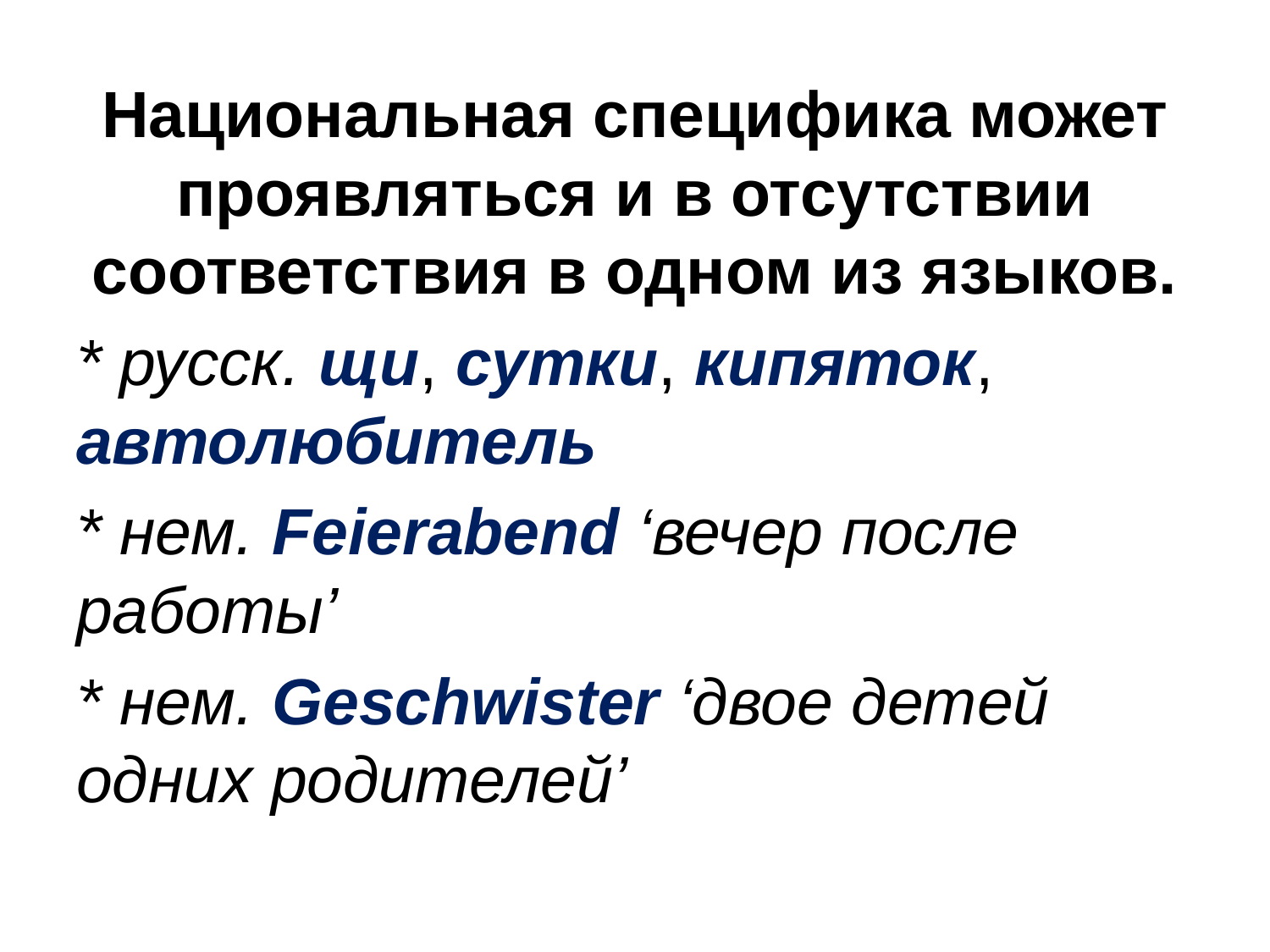

Национальная специфика может проявляться и в отсутствии соответствия в одном из языков.
* русск. щи, сутки, кипяток, автолюбитель
* нем. Feierabend ‘вечер после работы’
* нем. Geschwister ‘двое детей одних родителей’